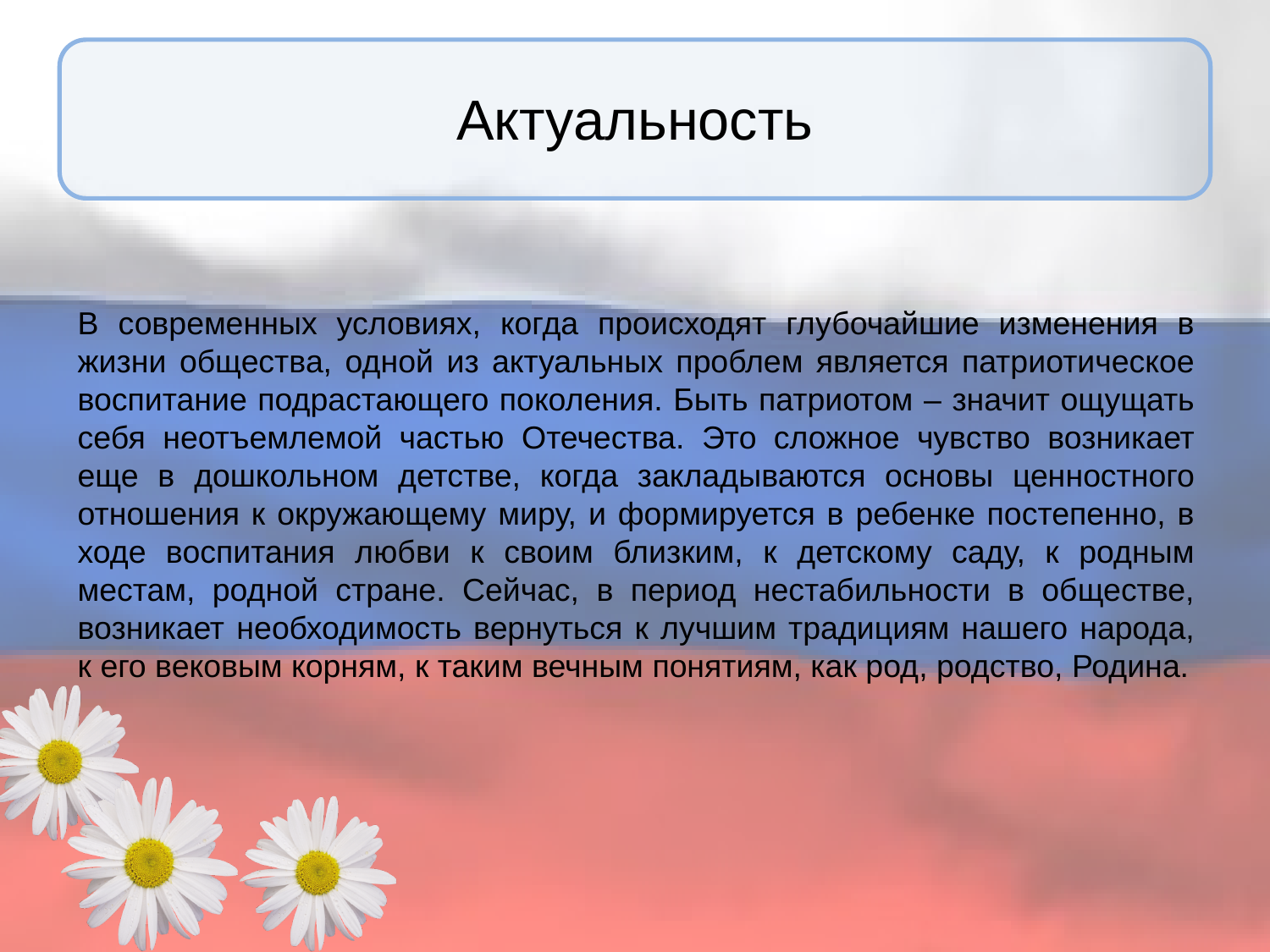

# Актуальность
В современных условиях, когда происходят глубочайшие изменения в жизни общества, одной из актуальных проблем является патриотическое воспитание подрастающего поколения. Быть патриотом – значит ощущать себя неотъемлемой частью Отечества. Это сложное чувство возникает еще в дошкольном детстве, когда закладываются основы ценностного отношения к окружающему миру, и формируется в ребенке постепенно, в ходе воспитания любви к своим близким, к детскому саду, к родным местам, родной стране. Сейчас, в период нестабильности в обществе, возникает необходимость вернуться к лучшим традициям нашего народа, к его вековым корням, к таким вечным понятиям, как род, родство, Родина.